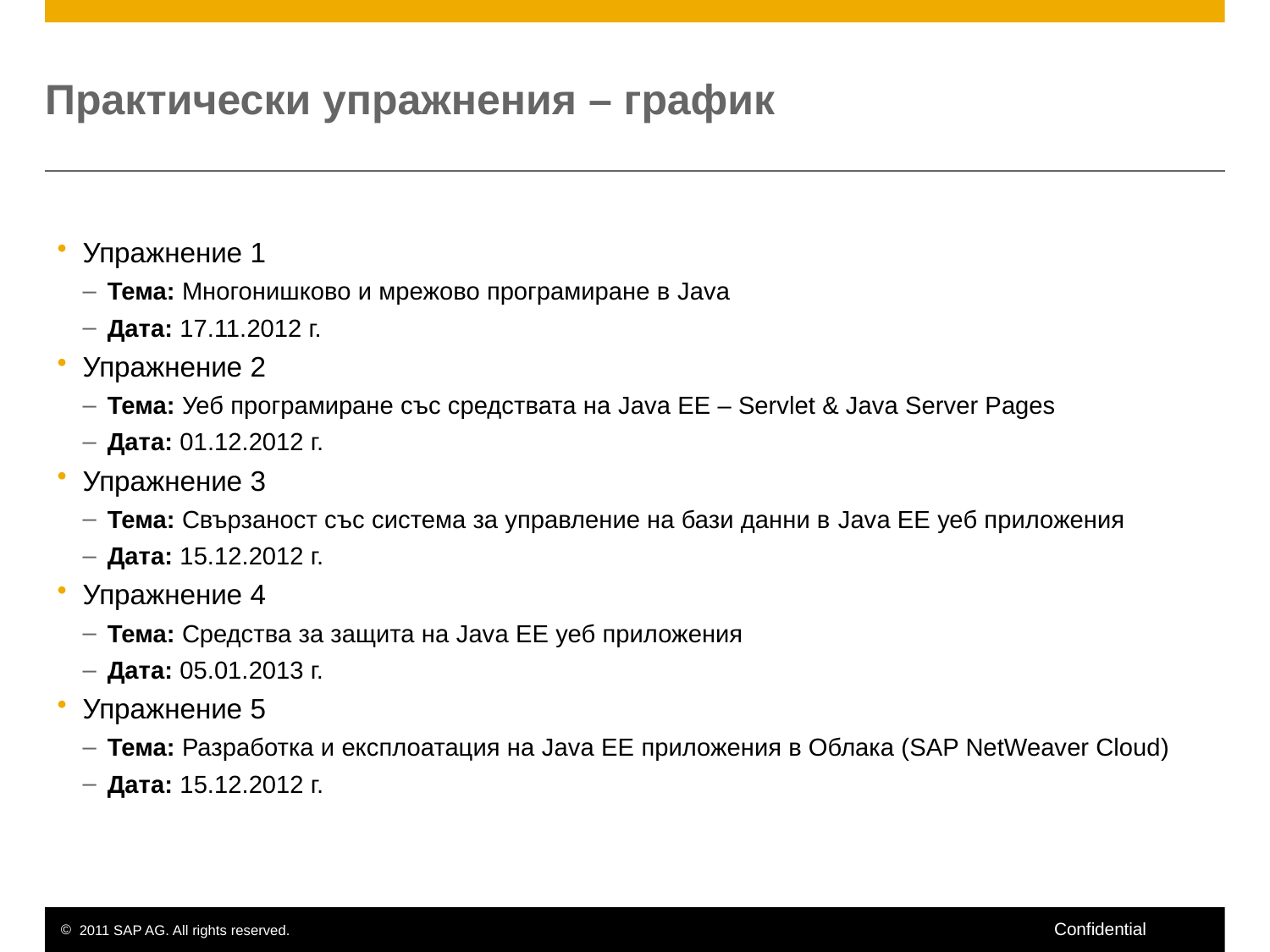

# Практически упражнения – график
Упражнение 1
Тема: Многонишково и мрежово програмиране в Java
Дата: 17.11.2012 г.
Упражнение 2
Тема: Уеб програмиране със средствата на Java EE – Servlet & Java Server Pages
Дата: 01.12.2012 г.
Упражнение 3
Тема: Свързаност със система за управление на бази данни в Java EE уеб приложения
Дата: 15.12.2012 г.
Упражнение 4
Тема: Средства за защита на Java EE уеб приложения
Дата: 05.01.2013 г.
Упражнение 5
Тема: Разработка и експлоатация на Java EE приложения в Облака (SAP NetWeaver Cloud)
Дата: 15.12.2012 г.